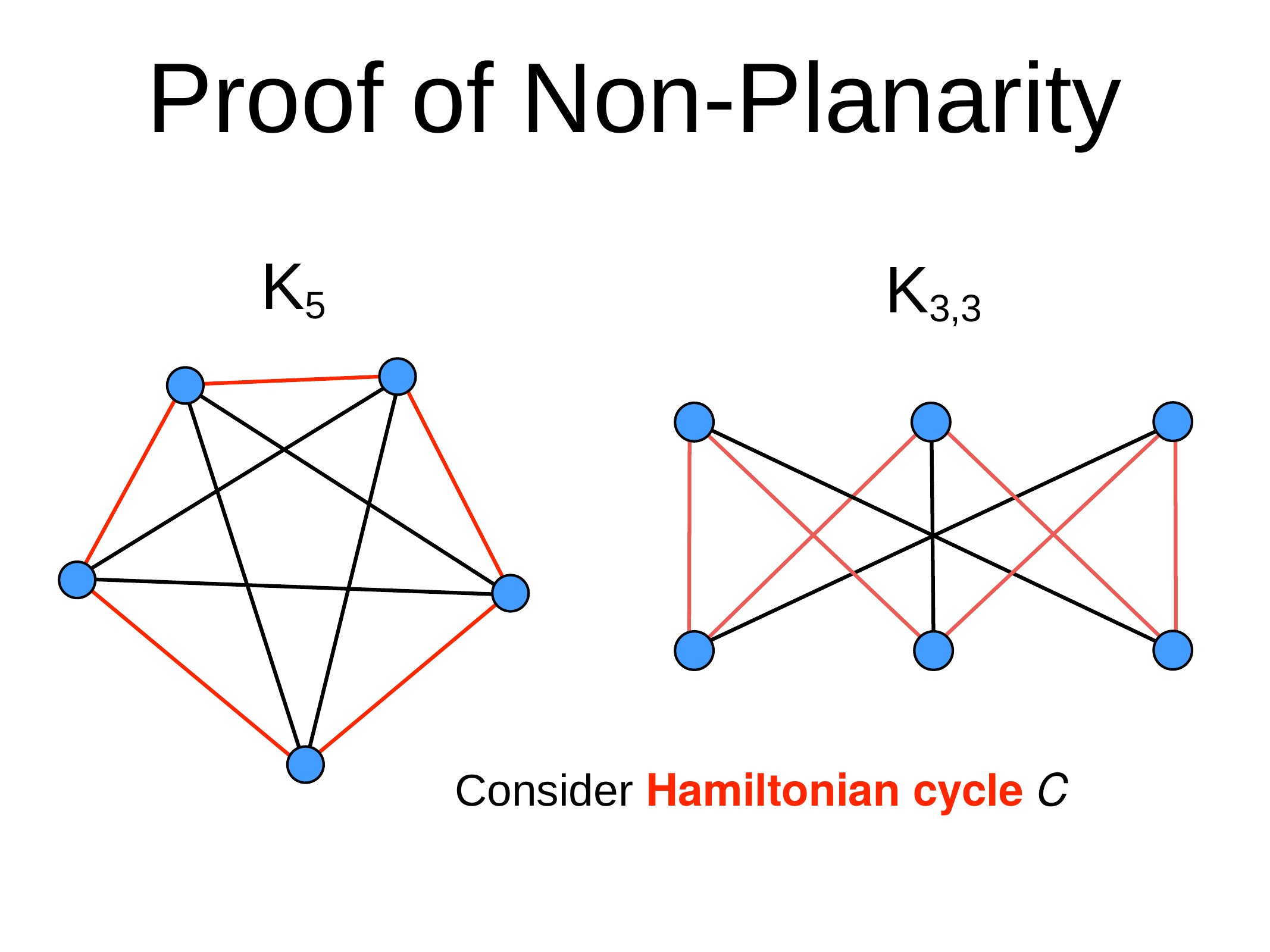

Proof of Non-Planarity
K5
K3,3

Consider Hamiltonian cycle C
15